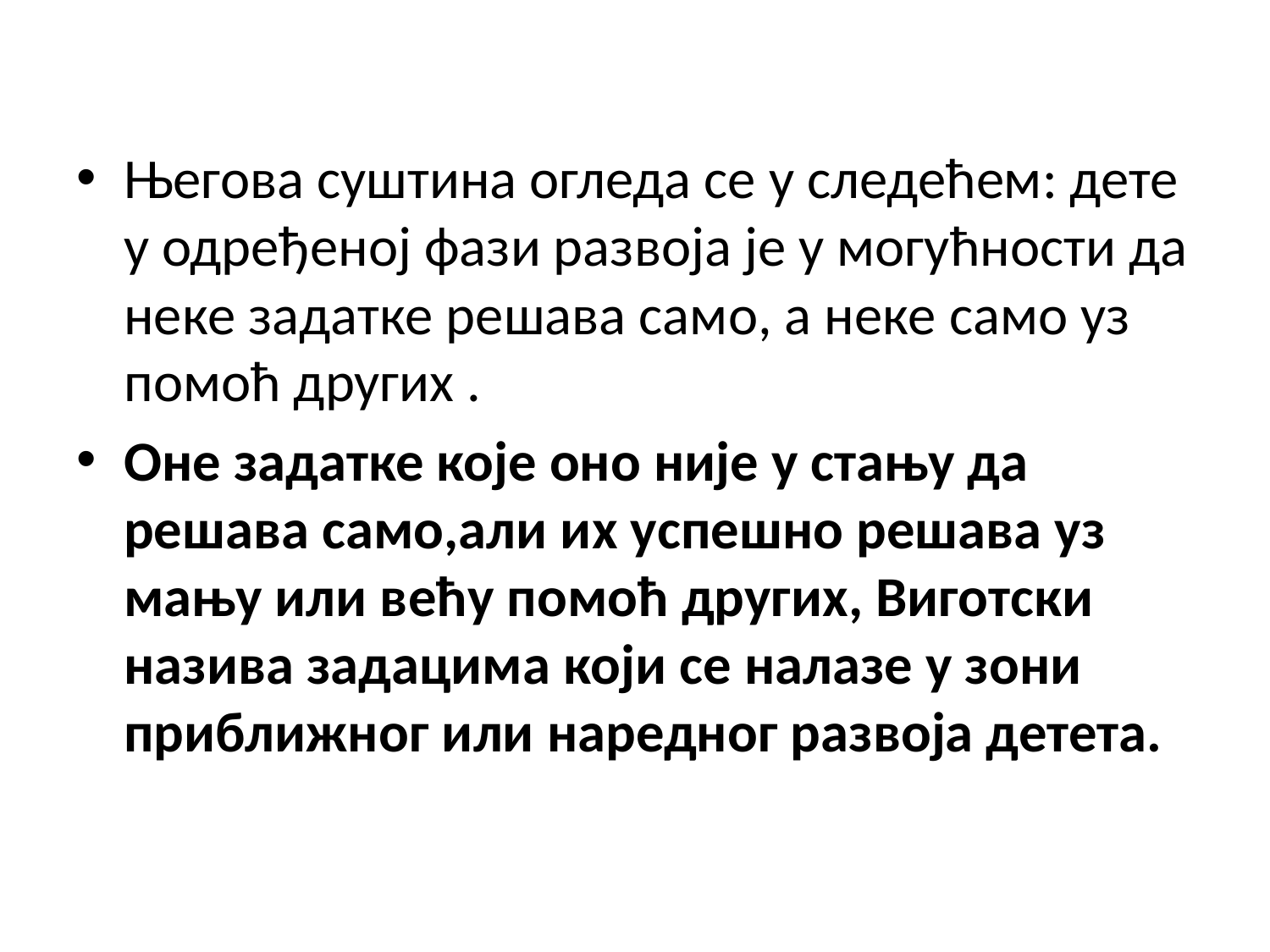

Његова суштина огледа се у следећем: дете у одређеној фази развоја је у могућности да неке задатке решава само, а неке само уз помоћ других .
Оне задатке које оно није у стању да решава само,али их успешно решава уз мању или већу помоћ других, Виготски назива задацима који се налазе у зони приближног или наредног развоја детета.